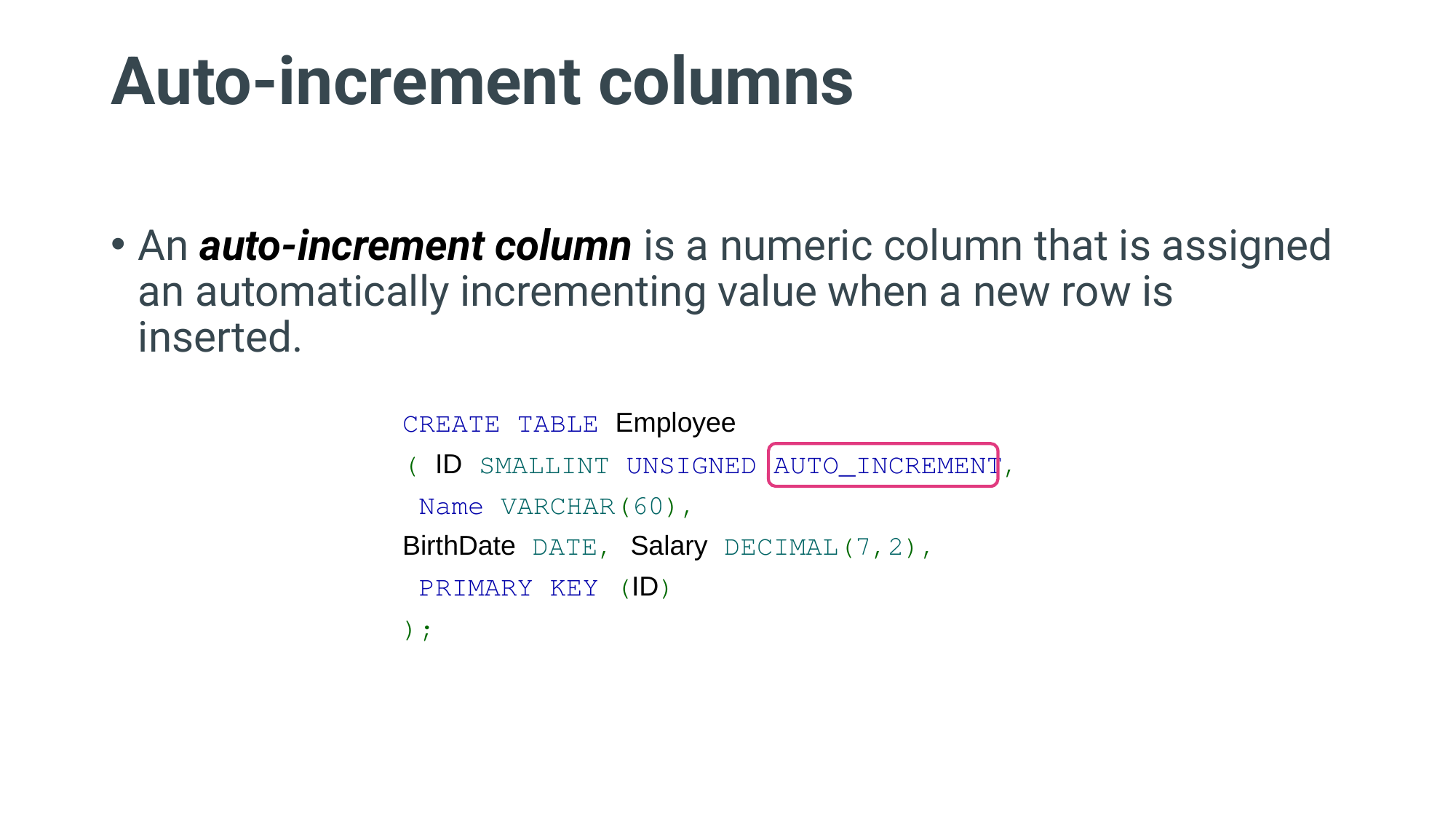

# Auto-increment columns
An auto-increment column is a numeric column that is assigned an automatically incrementing value when a new row is inserted.
CREATE TABLE Employee
( ID SMALLINT UNSIGNED AUTO_INCREMENT,
 Name VARCHAR(60),
BirthDate DATE, Salary DECIMAL(7,2),
 PRIMARY KEY (ID)
);